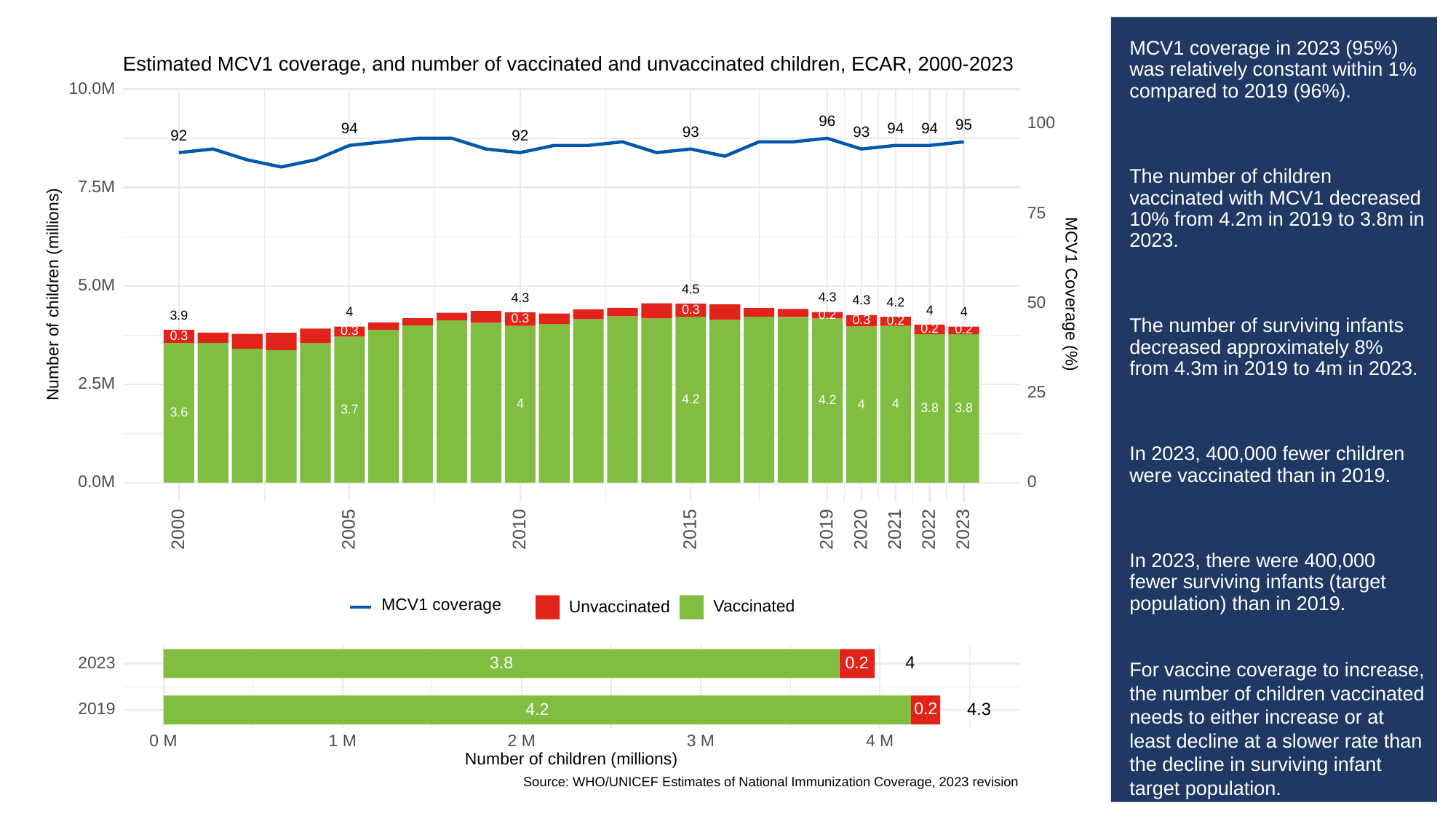

# MCV1 coverage in 2023 (95%) was relatively constant within 1% compared to 2019 (96%).

The number of children vaccinated with MCV1 decreased 10% from 4.2m in 2019 to 3.8m in 2023.

The number of surviving infants decreased approximately 8% from 4.3m in 2019 to 4m in 2023.

In 2023, 400,000 fewer children were vaccinated than in 2019.

In 2023, there were 400,000 fewer surviving infants (target population) than in 2019.

For vaccine coverage to increase, the number of children vaccinated needs to either increase or at least decline at a slower rate than the decline in surviving infant target population.

Estimated MCV1 coverage, and number of vaccinated and unvaccinated children, ECAR, 2000-2023
10.0M

96
100
95
94
94
94
93
93
92
92

7.5M

75

5.0M
4.5

Number of children (millions)
MCV1 Coverage (%)
4.3
4.3
4.3
50
4.2

0.3
4

4
4

0.2

3.9

0.3

0.3

0.2

0.2

0.2

0.3

0.3

2.5M

25
4.2
4.2
4
4
4
3.8
3.8
3.7
3.6

0.0M
0

2023
2000
2005
2010
2015
2019
2020
2021
2022

MCV1 coverage
Unvaccinated
Vaccinated

3.8
0.2
2023
4

4.3
0.2
2019
4.2

3 M
0 M
1 M
2 M
4 M
Number of children (millions)
Source: WHO/UNICEF Estimates of National Immunization Coverage, 2023 revision